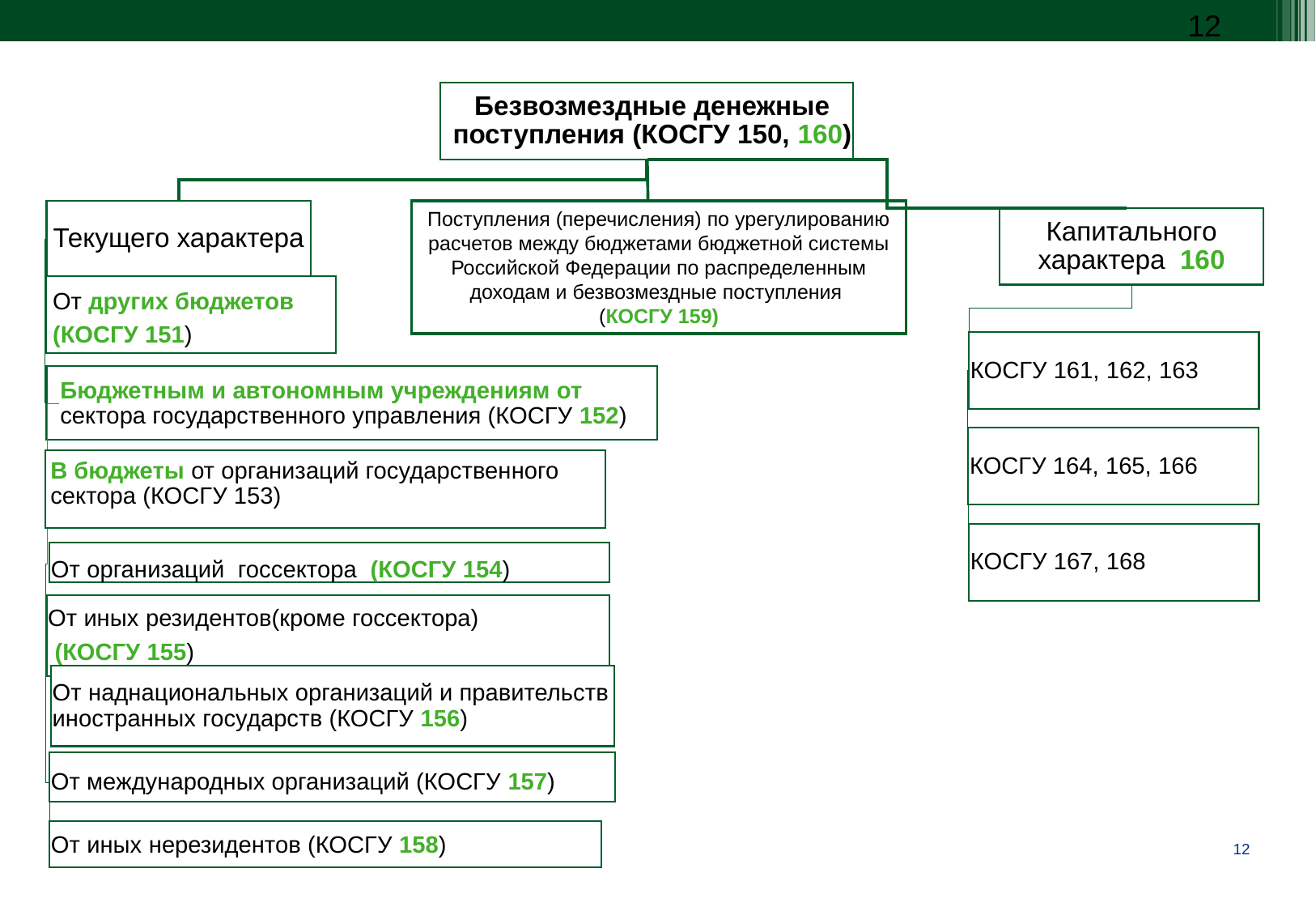

12

Безвозмездные денежные поступления (КОСГУ 150, 160)
Поступления (перечисления) по урегулированию расчетов между бюджетами бюджетной системы Российской Федерации по распределенным доходам и безвозмездные поступления
(КОСГУ 159)

Текущего характера

Капитального характера  160

От других бюджетов
(КОСГУ 151)

КОСГУ 161, 162, 163

Бюджетным и автономным учреждениям от сектора государственного управления (КОСГУ 152)

КОСГУ 164, 165, 166

В бюджеты от организаций государственного сектора (КОСГУ 153)

КОСГУ 167, 168
От организаций  госсектора  (КОСГУ 154)

От иных резидентов(кроме госсектора)
 (КОСГУ 155)

От наднациональных организаций и правительств иностранных государств (КОСГУ 156)
От международных организаций (КОСГУ 157)

От иных нерезидентов (КОСГУ 158)